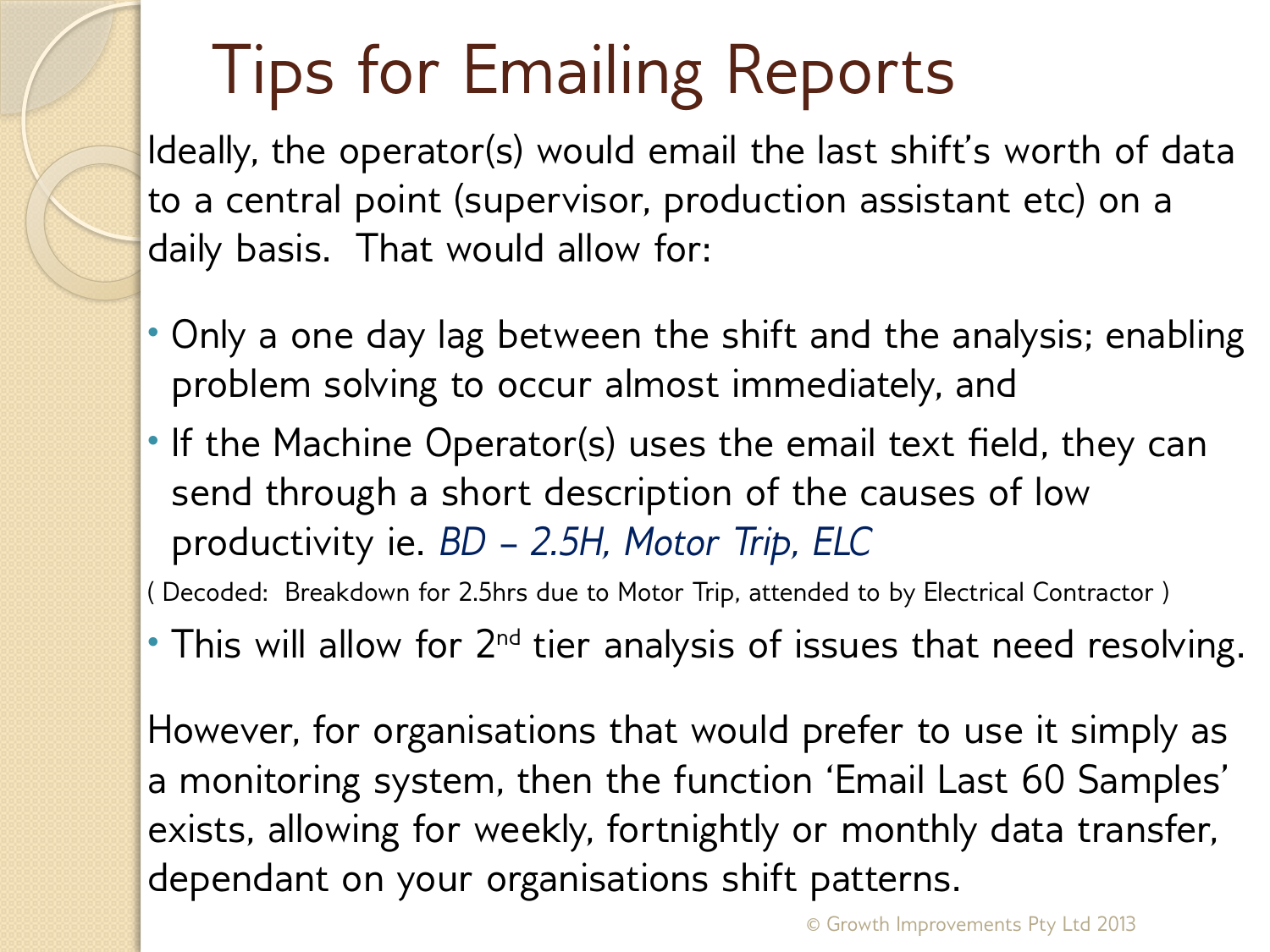

# Tips for Emailing Reports
Ideally, the operator(s) would email the last shift’s worth of data to a central point (supervisor, production assistant etc) on a daily basis.  That would allow for:

Only a one day lag between the shift and the analysis; enabling problem solving to occur almost immediately, and
If the Machine Operator(s) uses the email text field, they can send through a short description of the causes of low productivity ie. BD – 2.5H, Motor Trip, ELC
( Decoded:  Breakdown for 2.5hrs due to Motor Trip, attended to by Electrical Contractor )
This will allow for 2nd tier analysis of issues that need resolving.

However, for organisations that would prefer to use it simply as a monitoring system, then the function ‘Email Last 60 Samples’ exists, allowing for weekly, fortnightly or monthly data transfer, dependant on your organisations shift patterns.
© Growth Improvements Pty Ltd 2013